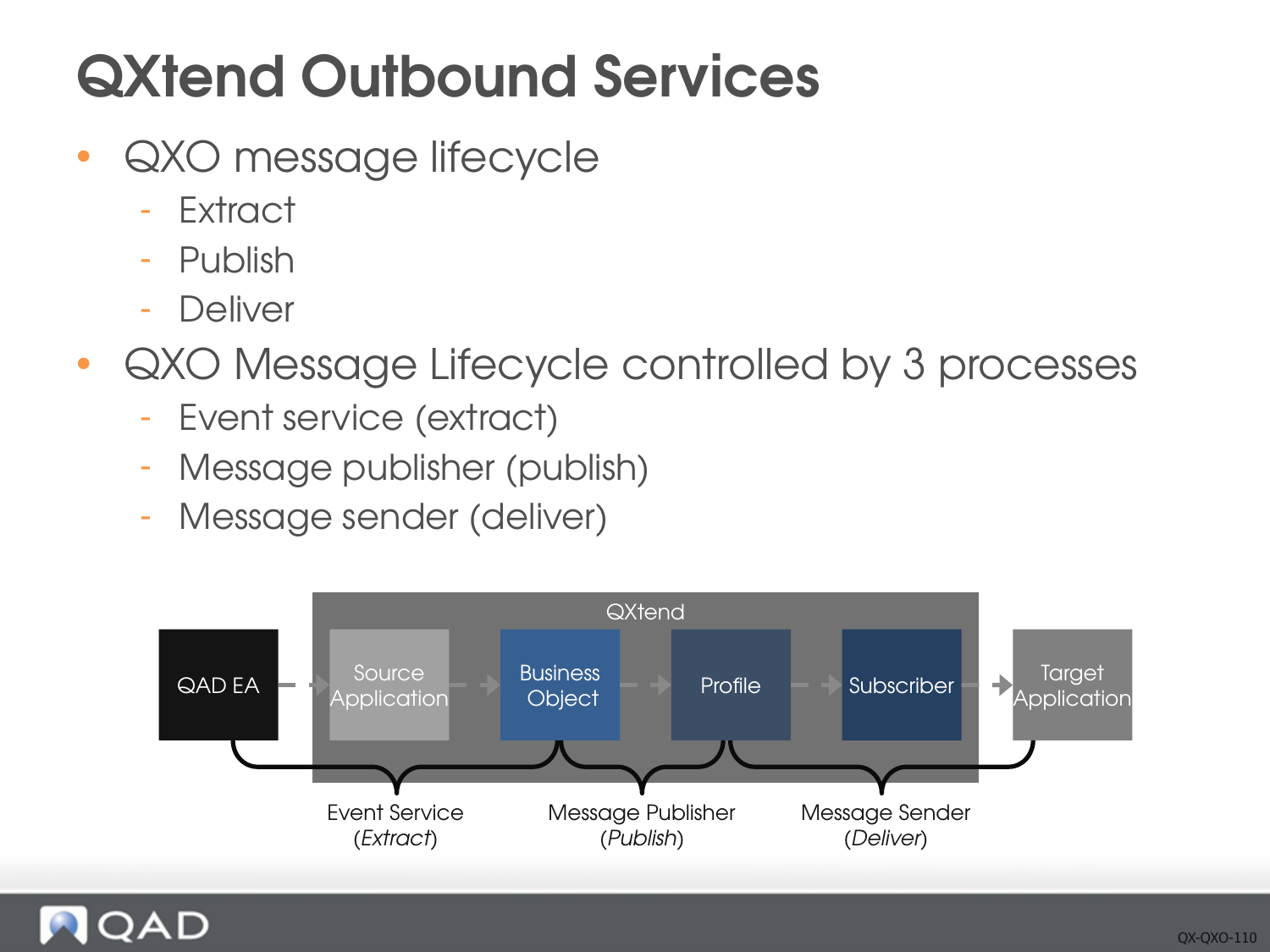

# QXtend Outbound Services
QXO message lifecycle
Extract
Publish
Deliver
QXO Message Lifecycle controlled by 3 processes
Event service (extract)
Message publisher (publish)
Message sender (deliver)

QXtend
QAD EA
Source
Application
Business
 Object
Profile
Subscriber
Target
Application

Event Service
(Extract)
Message Publisher
(Publish)
Message Sender
(Deliver)
QX-QXO-110